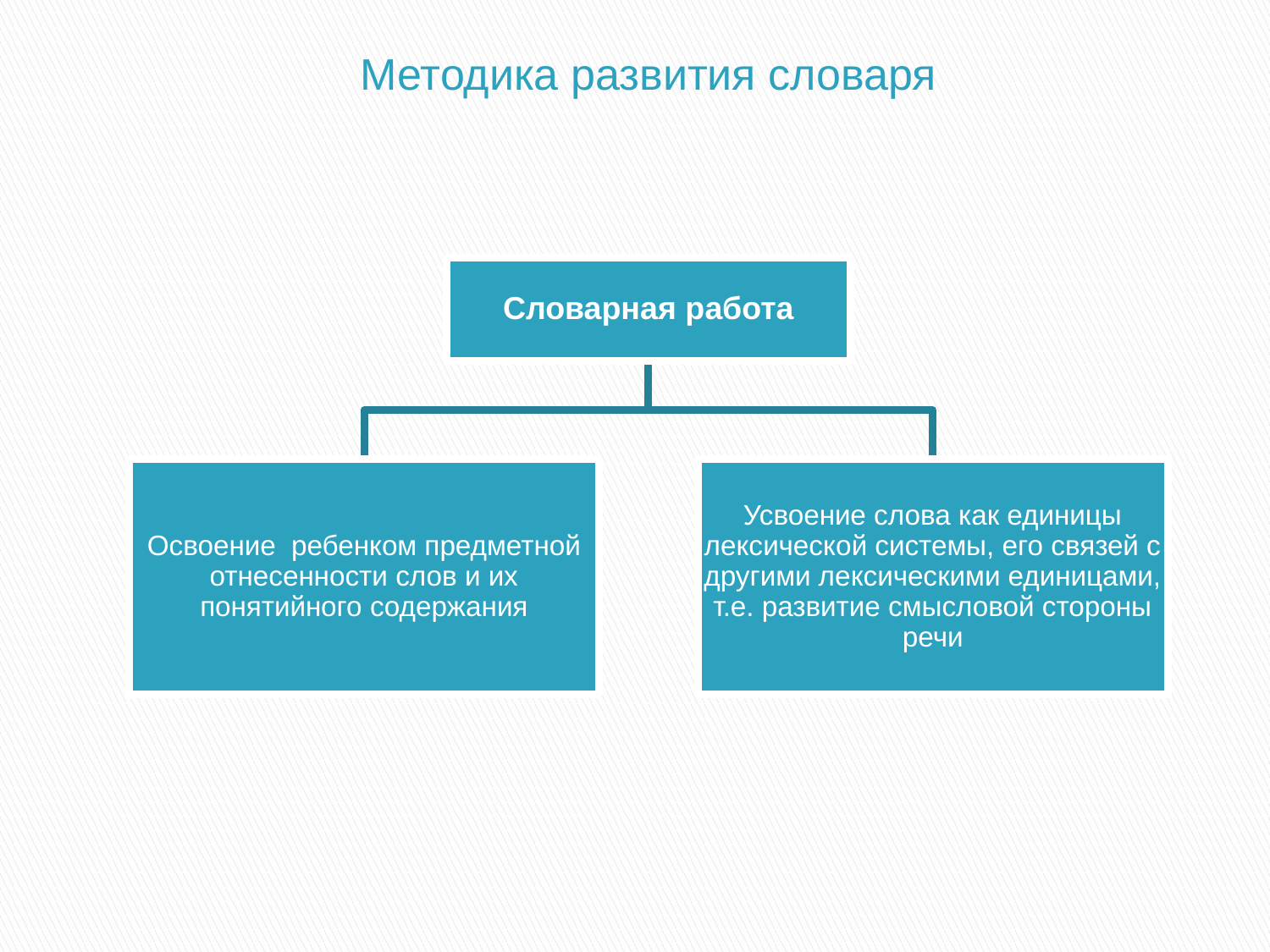

# Методика развития словаря
Словарная работа
Освоение  ребенком предметной отнесенности слов и их понятийного содержания
Усвоение слова как единицы лексической системы, его связей с другими лексическими единицами, т.е. развитие смысловой стороны речи